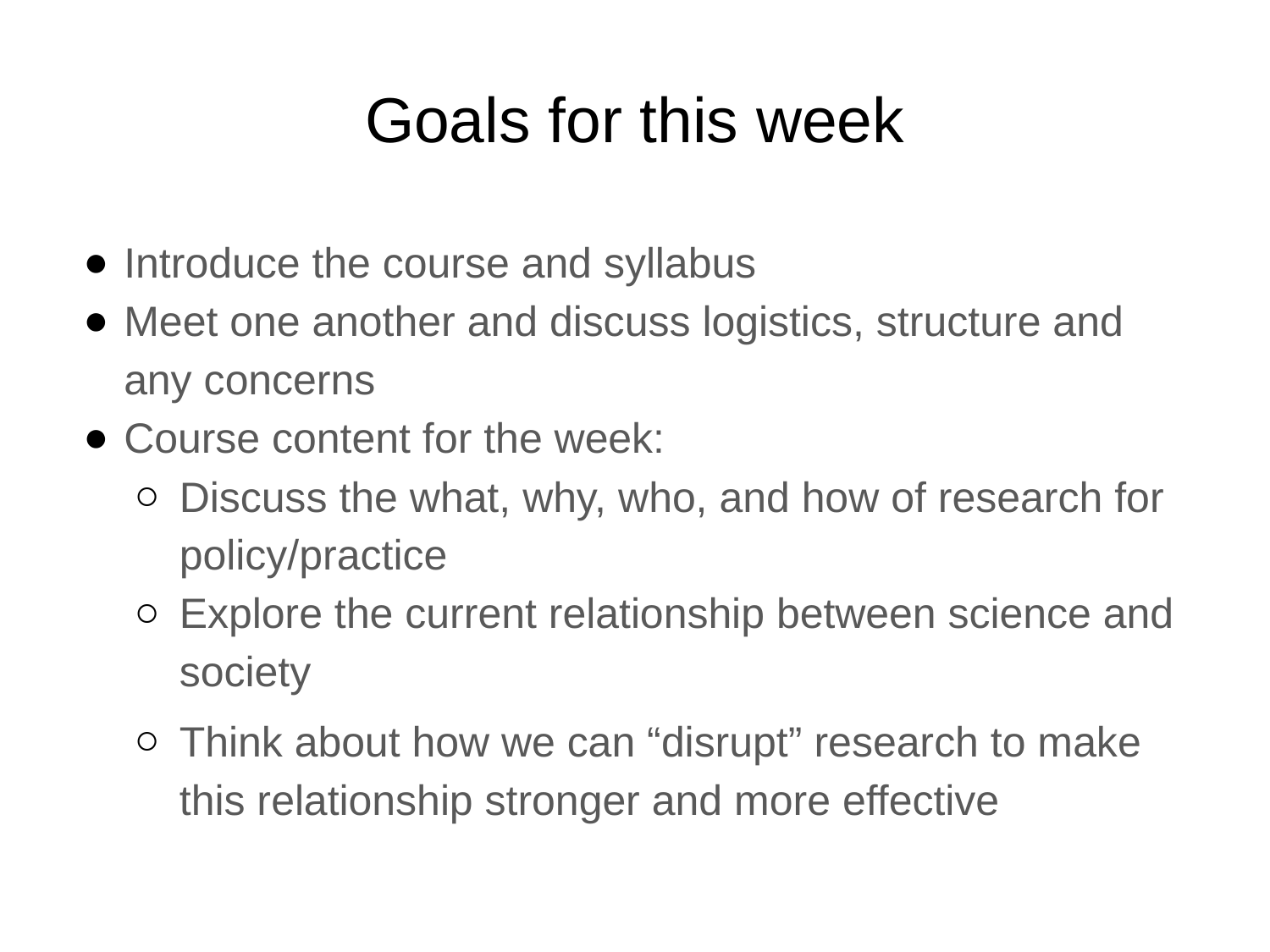

# Goals for this week
Introduce the course and syllabus
Meet one another and discuss logistics, structure and any concerns
Course content for the week:
Discuss the what, why, who, and how of research for policy/practice
Explore the current relationship between science and society
Think about how we can “disrupt” research to make this relationship stronger and more effective